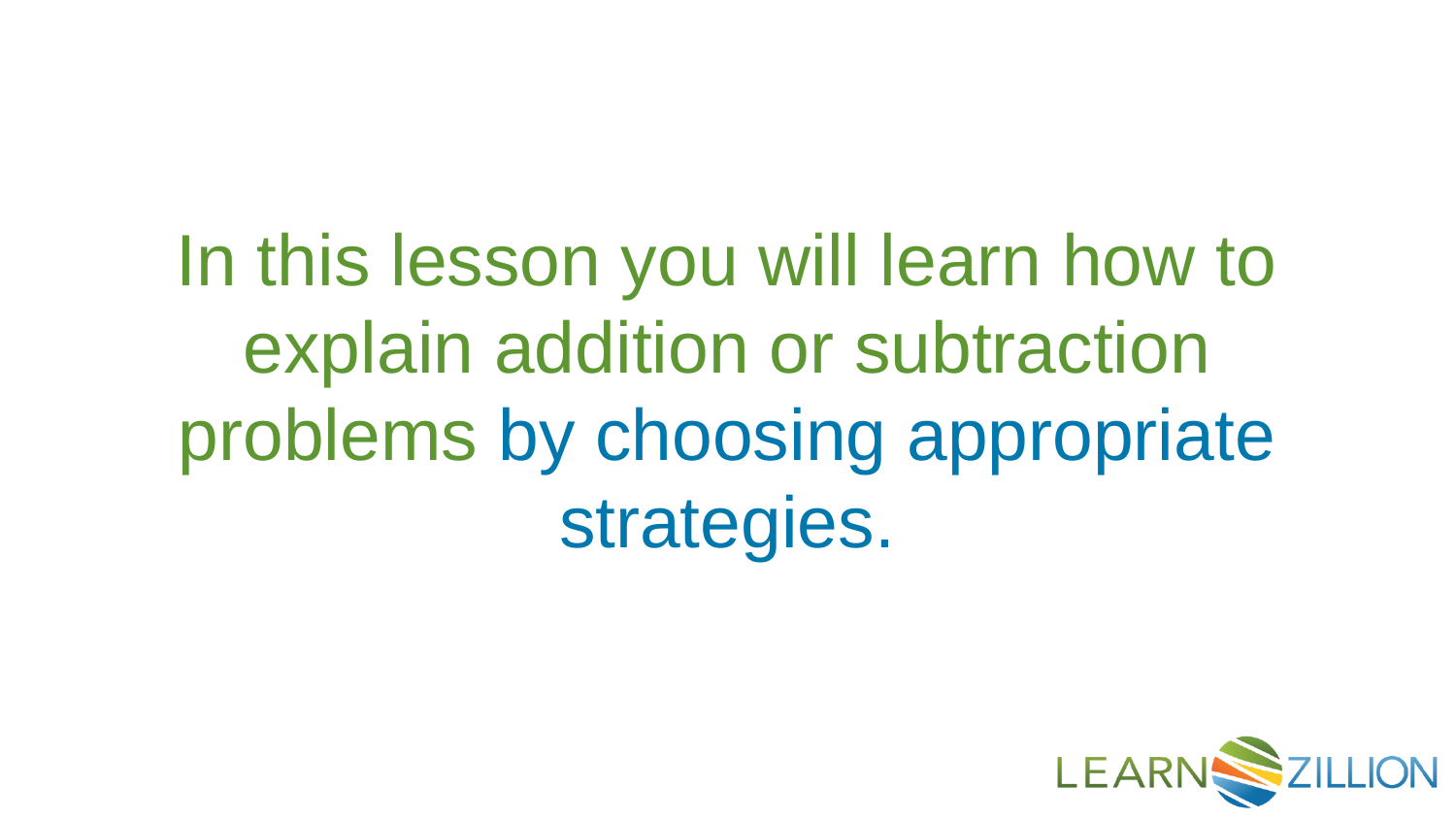

In this lesson you will learn how to explain addition or subtraction problems by choosing appropriate strategies.